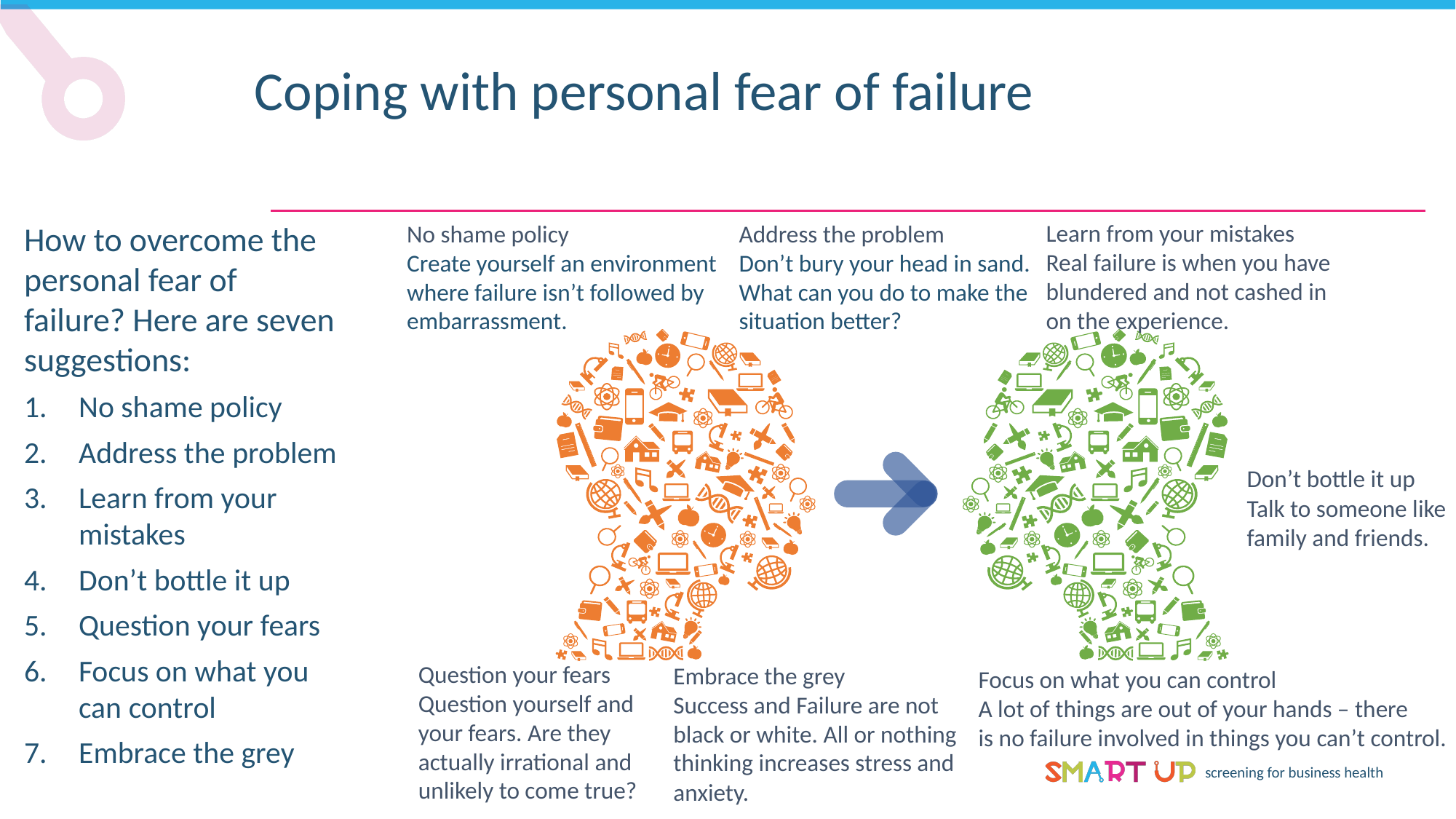

Coping with personal fear of failure
Learn from your mistakes
Real failure is when you have
blundered and not cashed in
on the experience.
No shame policy
Create yourself an environment
where failure isn’t followed by
embarrassment.
Address the problem
Don’t bury your head in sand.
What can you do to make the
situation better?
How to overcome the personal fear of failure? Here are seven suggestions:
No shame policy
Address the problem
Learn from your mistakes
Don’t bottle it up
Question your fears
Focus on what you can control
Embrace the grey

Don’t bottle it up
Talk to someone like
family and friends.
Question your fears
Question yourself and
your fears. Are they
actually irrational and
unlikely to come true?
Embrace the grey
Success and Failure are not
black or white. All or nothing
thinking increases stress and
anxiety.
Focus on what you can control
A lot of things are out of your hands – there
is no failure involved in things you can’t control.